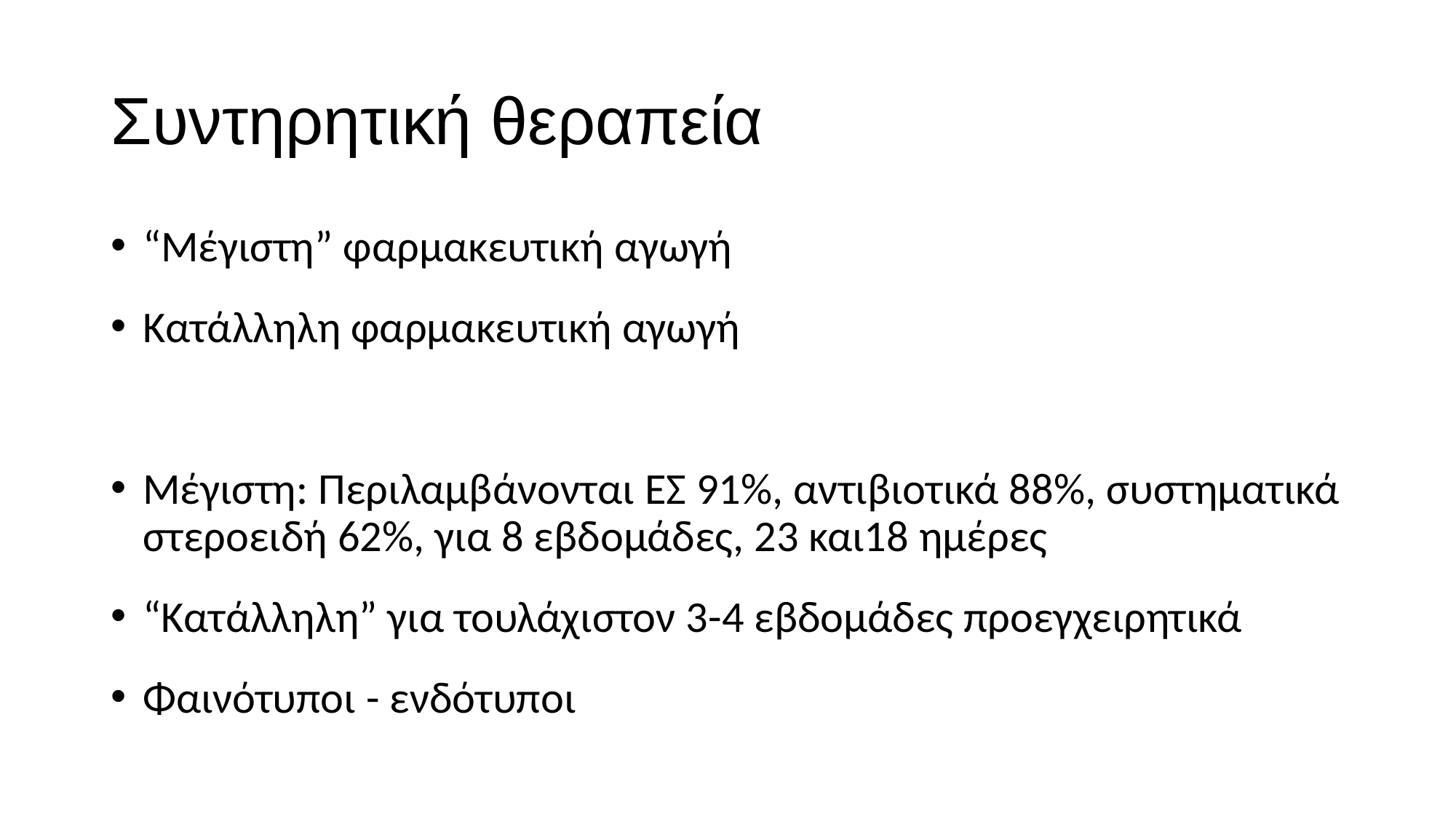

# Συντηρητική θεραπεία
“Μέγιστη” φαρμακευτική αγωγή
Κατάλληλη φαρμακευτική αγωγή

Μέγιστη: Περιλαμβάνονται ΕΣ 91%, αντιβιοτικά 88%, συστηματικά στεροειδή 62%, για 8 εβδομάδες, 23 και18 ημέρες
“Κατάλληλη” για τουλάχιστον 3-4 εβδομάδες προεγχειρητικά
Φαινότυποι - ενδότυποι